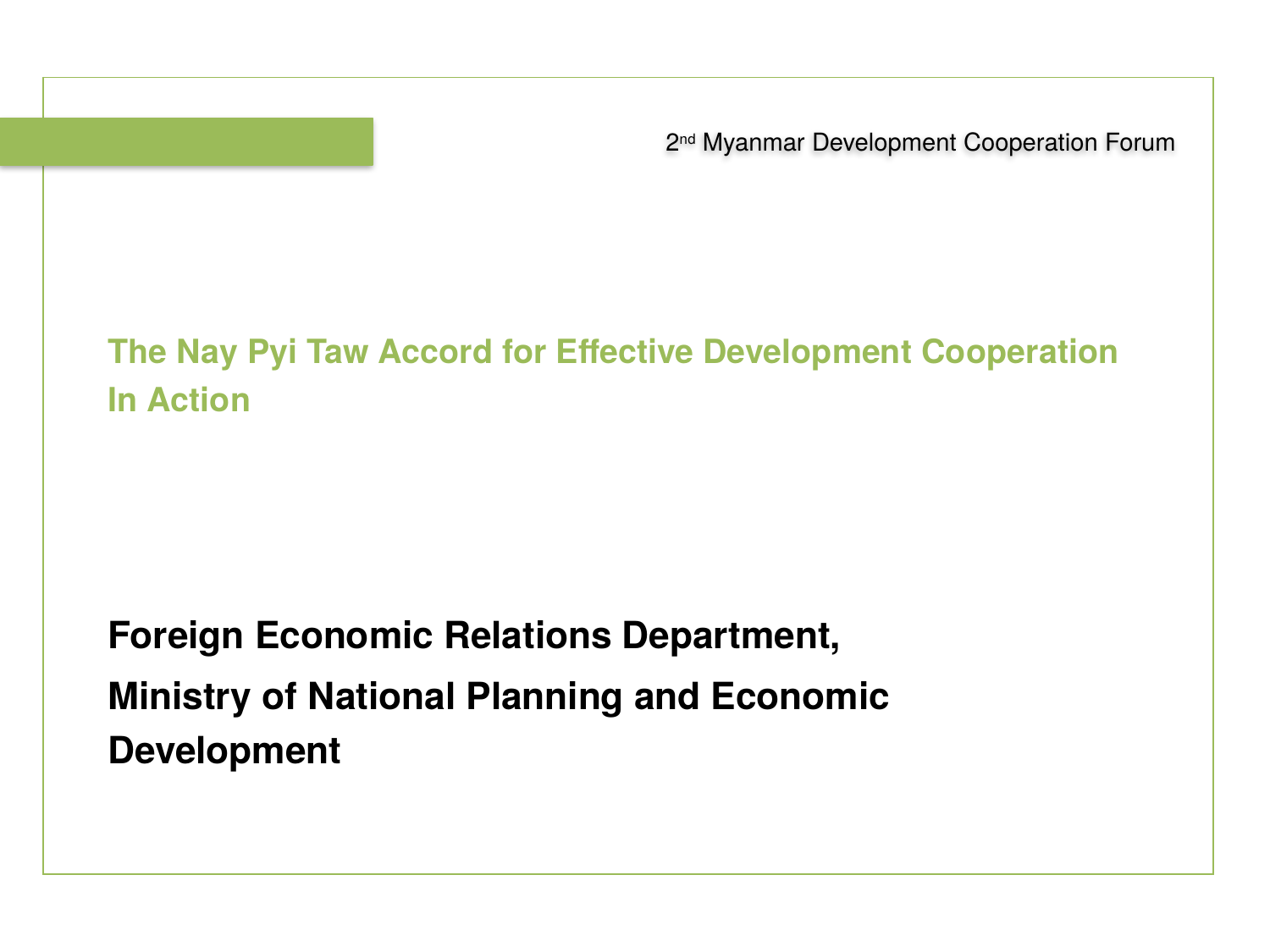

|  |
| --- |

2nd Myanmar Development Cooperation Forum
# The Nay Pyi Taw Accord for Effective Development Cooperation In Action

Foreign Economic Relations Department,
Ministry of National Planning and Economic Development